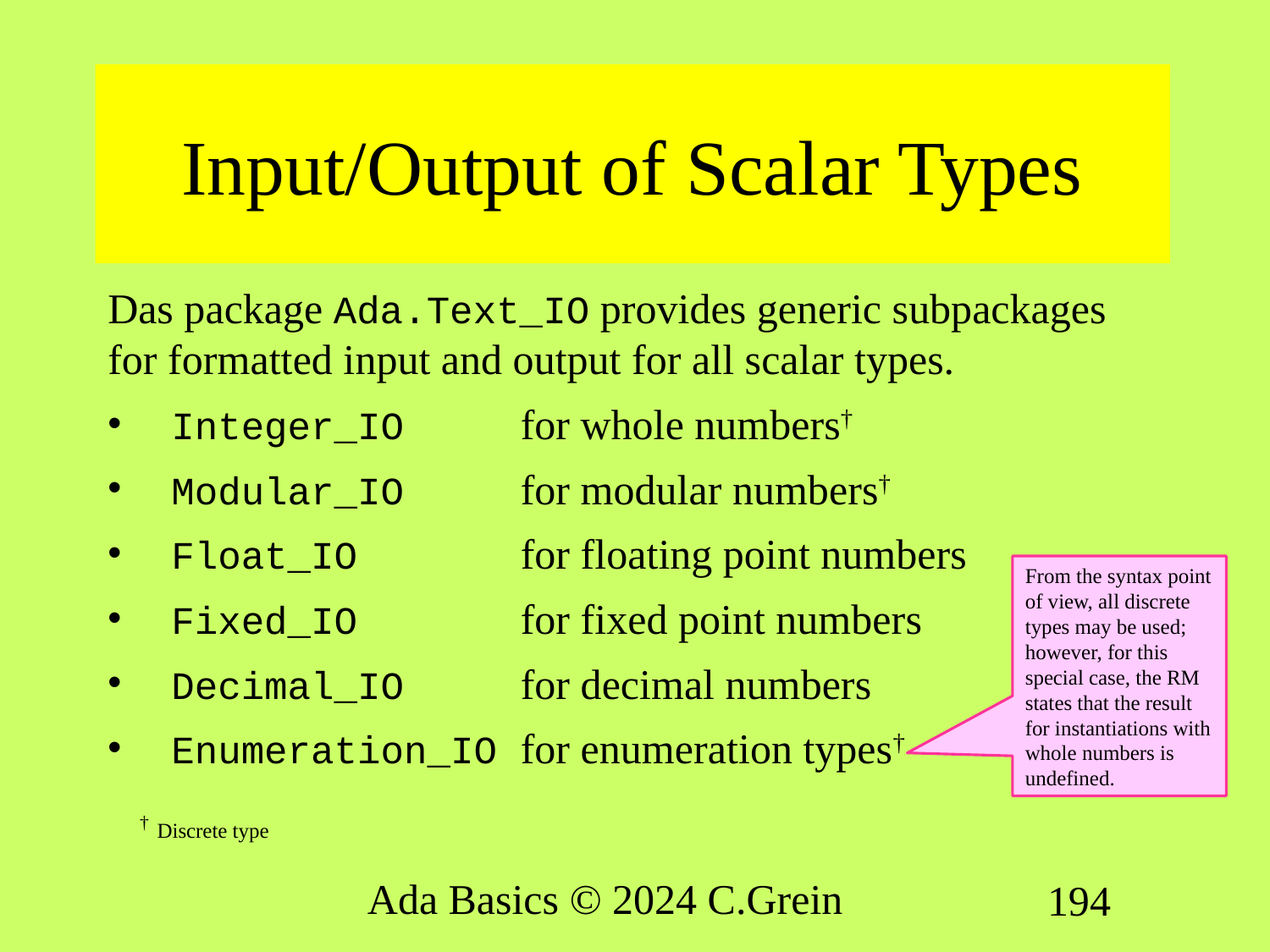

# Input/Output of Scalar Types
Das package Ada.Text_IO provides generic subpackages for formatted input and output for all scalar types.
Integer_IO     for whole numbers†
Modular_IO     for modular numbers†
Float_IO       for floating point numbers
Fixed_IO       for fixed point numbers
Decimal_IO     for decimal numbers
Enumeration_IO for enumeration types†

    † Discrete type
From the syntax point of view, all discrete types may be used; however, for this special case, the RM states that the result for instantiations with whole numbers is undefined.
Ada Basics © 2024 C.Grein
194